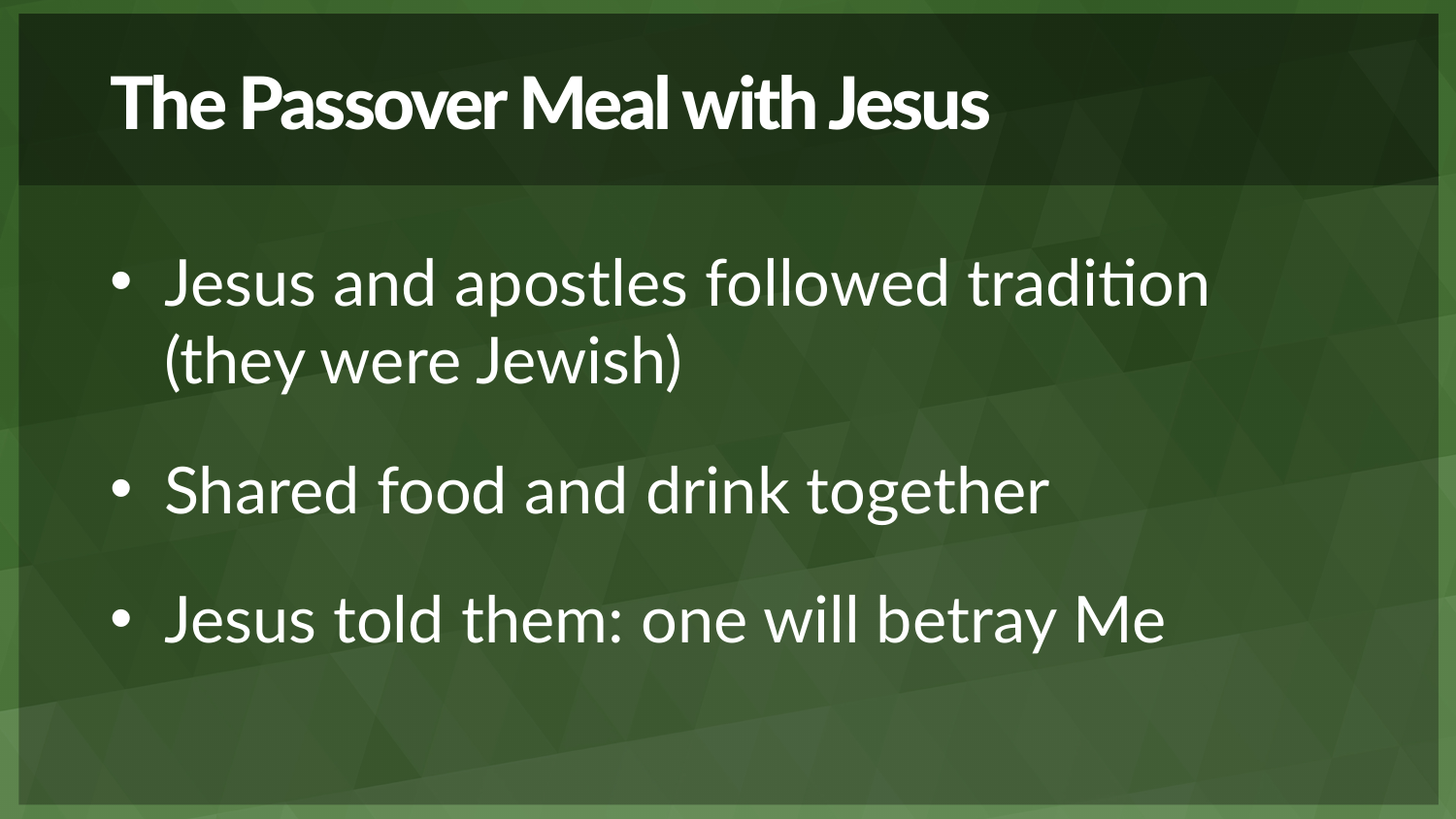

# The Passover Meal with Jesus
Jesus and apostles followed tradition (they were Jewish)
Shared food and drink together
Jesus told them: one will betray Me